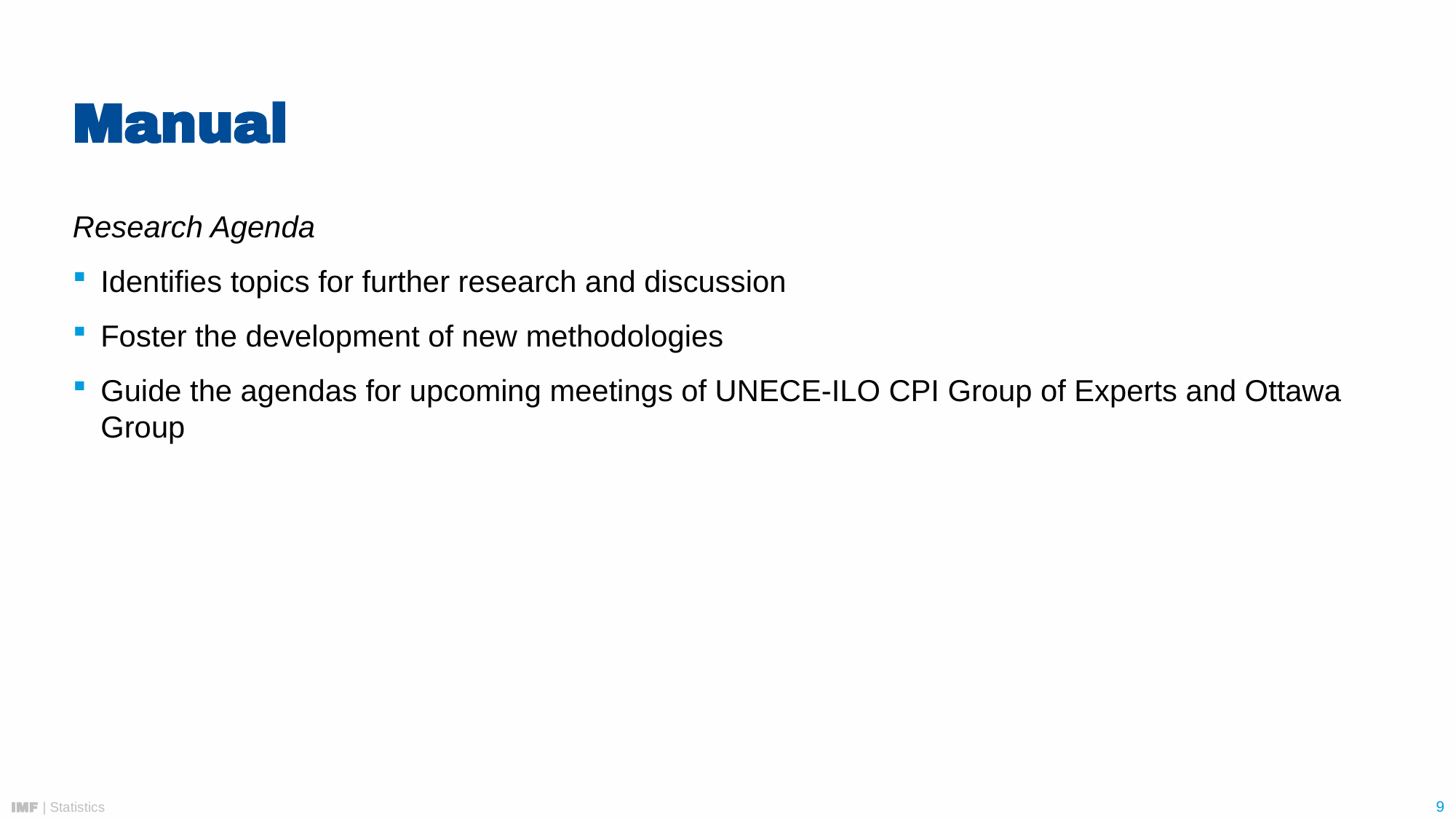

# Manual
Research Agenda
Identifies topics for further research and discussion
Foster the development of new methodologies
Guide the agendas for upcoming meetings of UNECE-ILO CPI Group of Experts and Ottawa Group